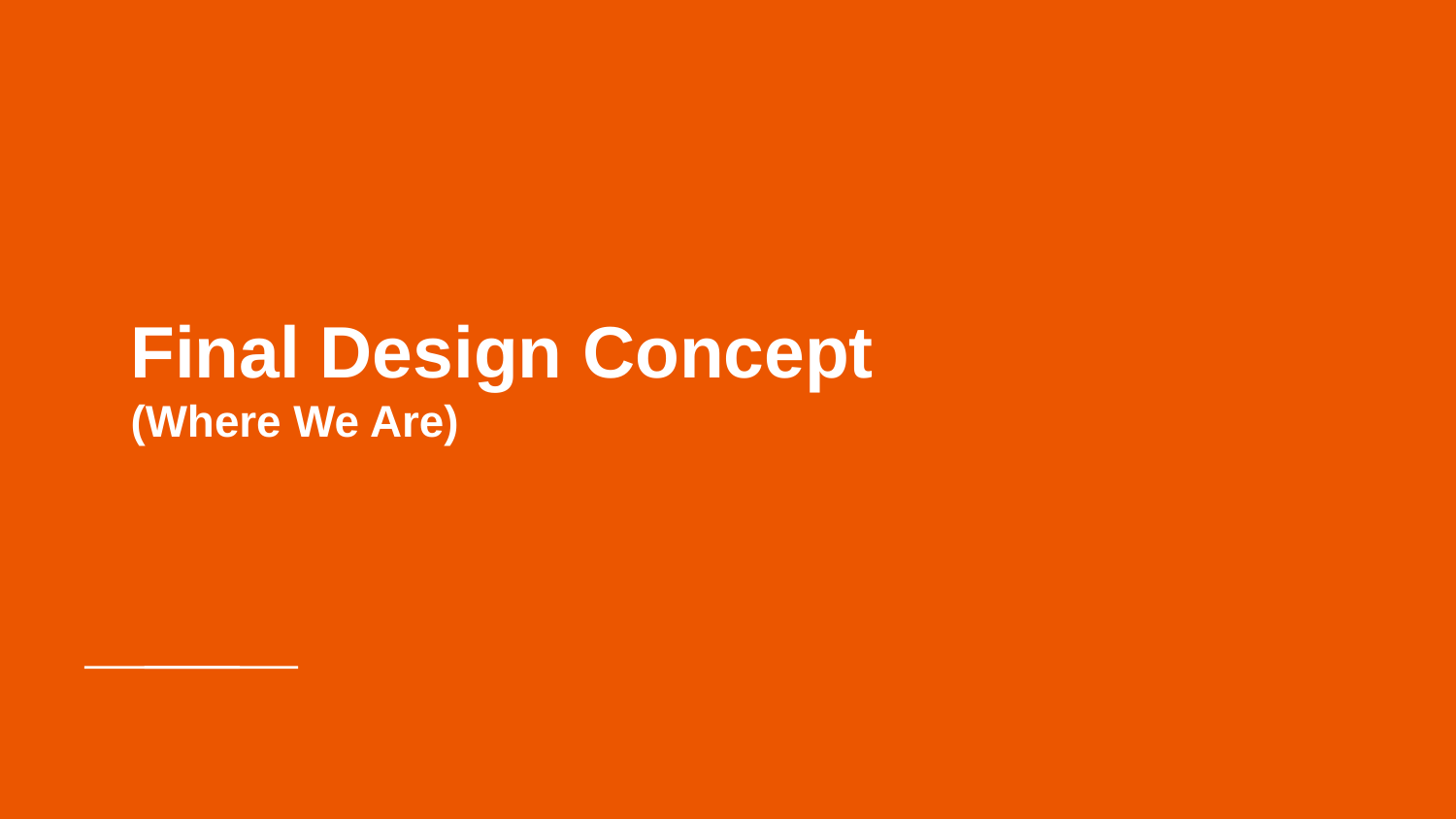

# Final Design Concept
(Where We Are)